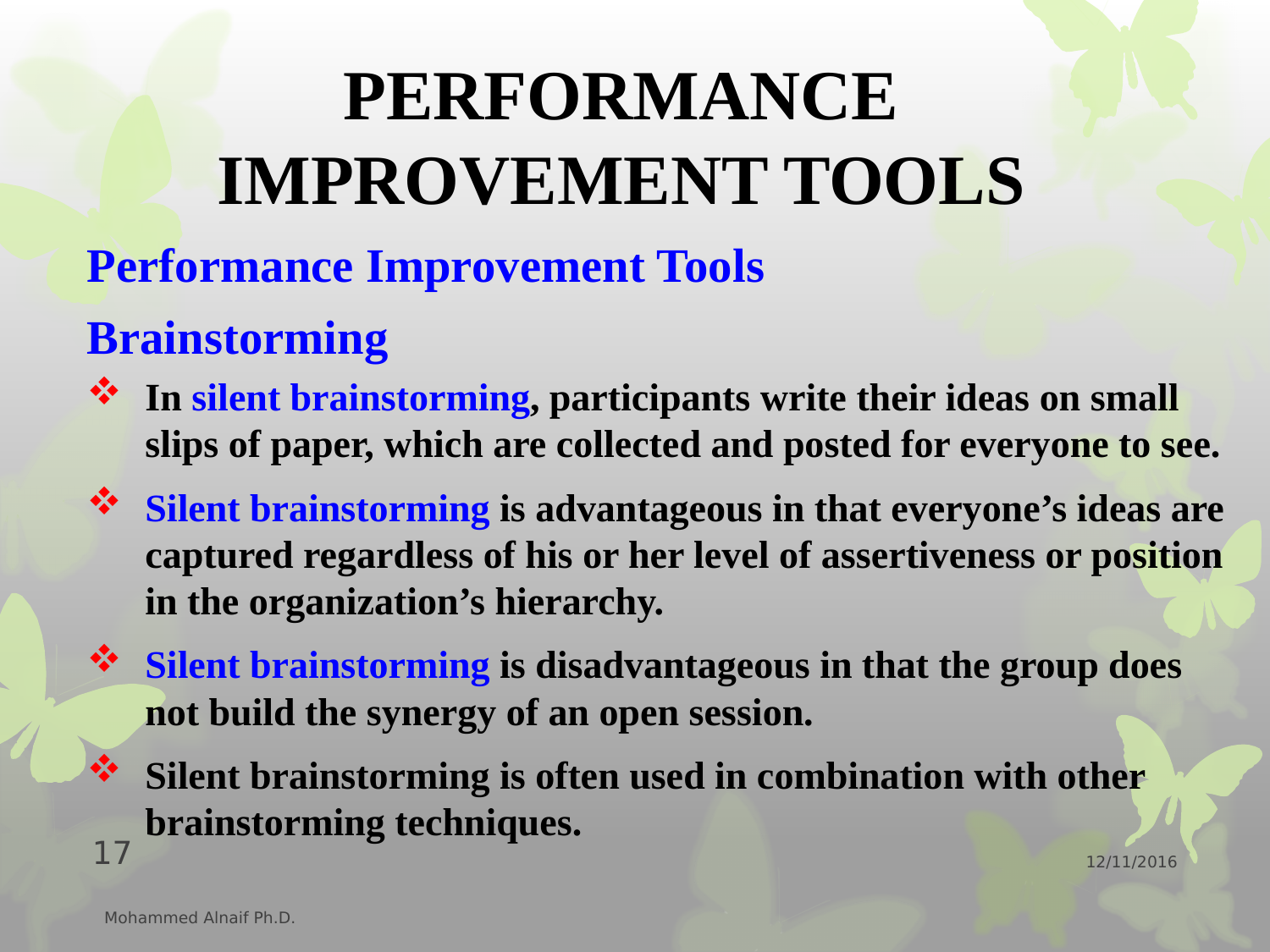

# PERFORMANCE IMPROVEMENT TOOLS
Performance Improvement Tools
Brainstorming
In silent brainstorming, participants write their ideas on small slips of paper, which are collected and posted for everyone to see.
Silent brainstorming is advantageous in that everyone’s ideas are captured regardless of his or her level of assertiveness or position in the organization’s hierarchy.
Silent brainstorming is disadvantageous in that the group does not build the synergy of an open session.
Silent brainstorming is often used in combination with other brainstorming techniques.

17
12/11/2016
Mohammed Alnaif Ph.D.